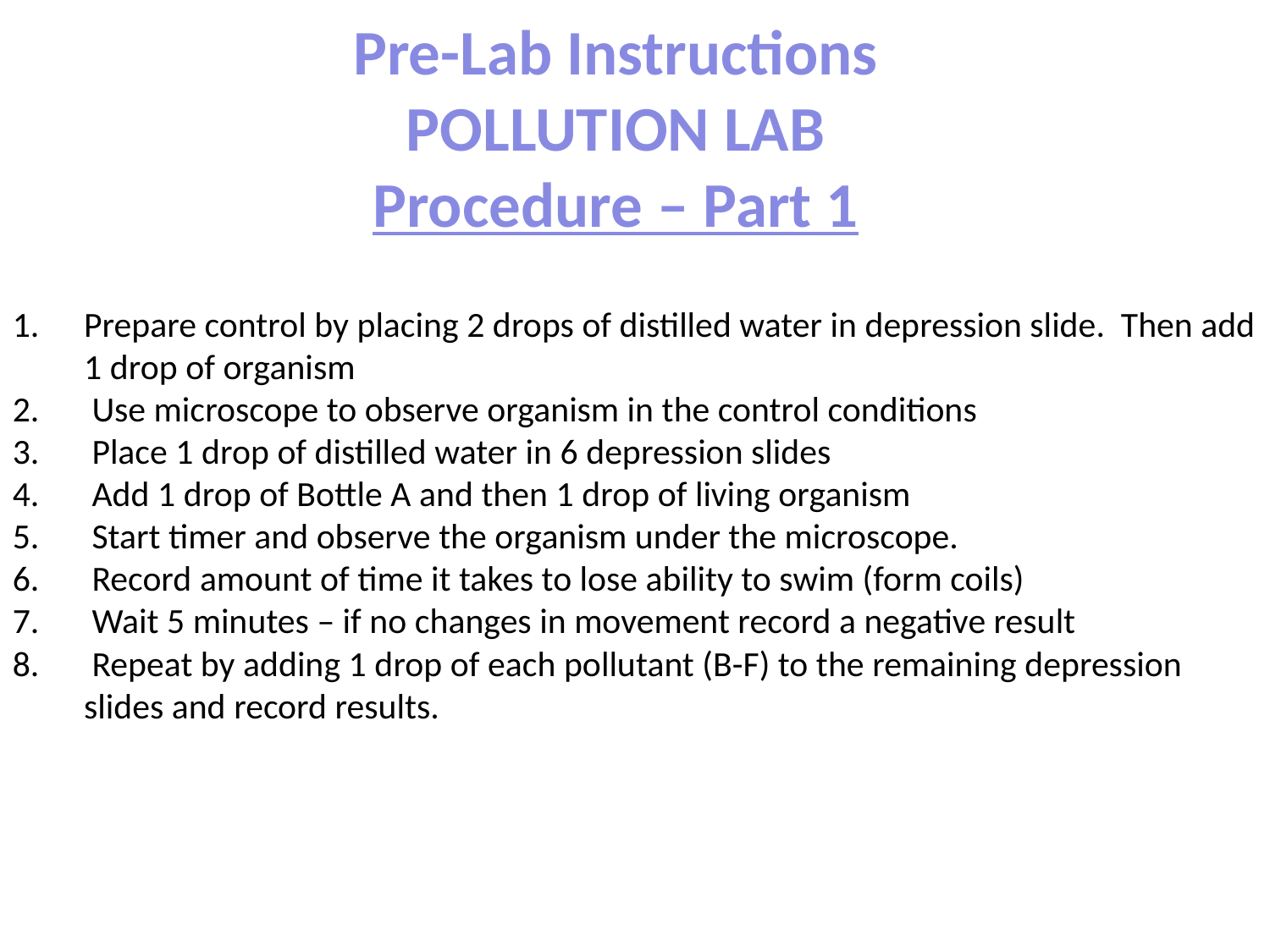

Pre-Lab Instructions
POLLUTION LAB
Procedure – Part 1
Prepare control by placing 2 drops of distilled water in depression slide.  Then add 1 drop of organism
 Use microscope to observe organism in the control conditions
 Place 1 drop of distilled water in 6 depression slides
 Add 1 drop of Bottle A and then 1 drop of living organism
 Start timer and observe the organism under the microscope.
 Record amount of time it takes to lose ability to swim (form coils)
 Wait 5 minutes – if no changes in movement record a negative result
 Repeat by adding 1 drop of each pollutant (B-F) to the remaining depression slides and record results.